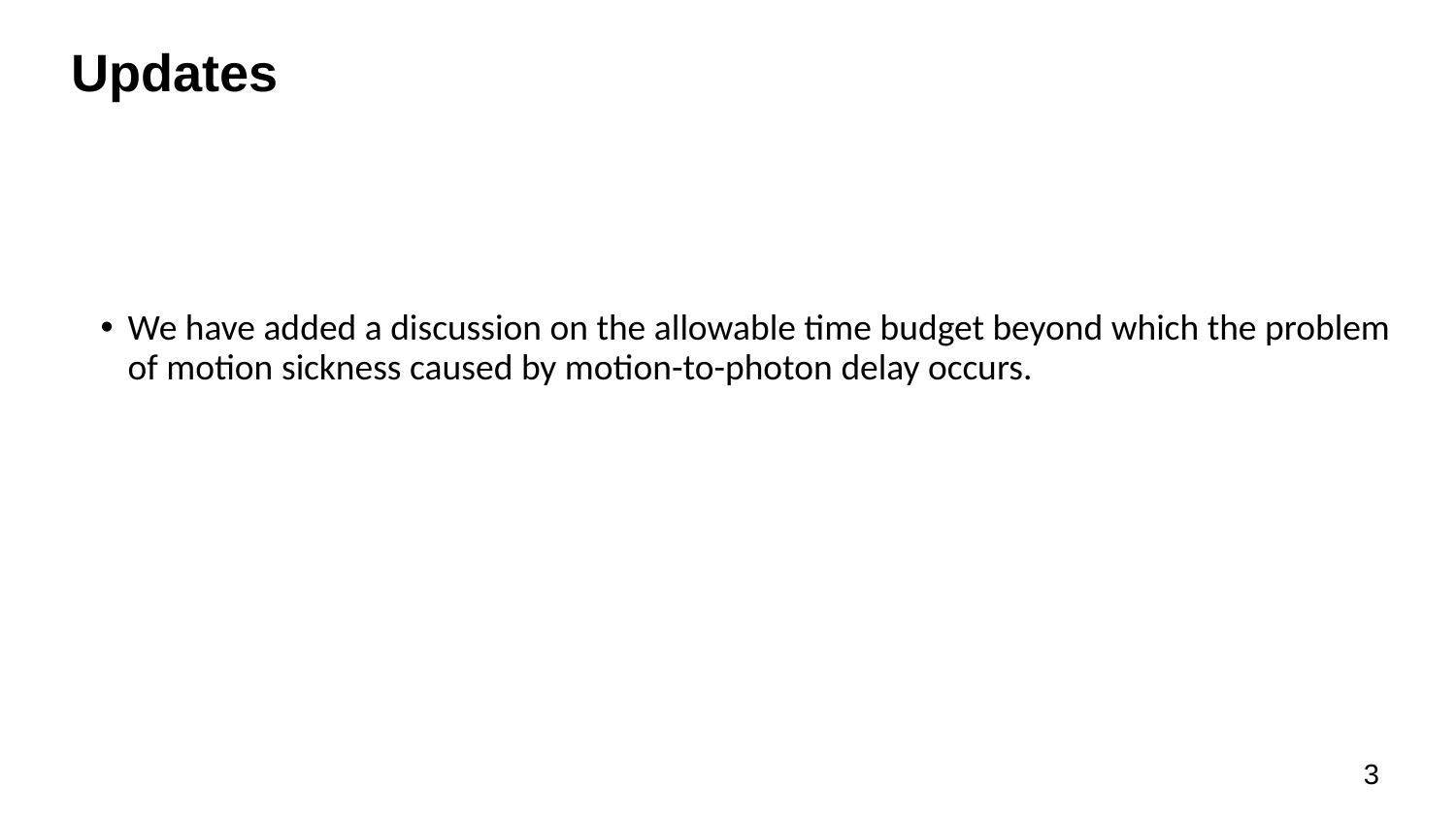

# Updates
We have added a discussion on the allowable time budget beyond which the problem of motion sickness caused by motion-to-photon delay occurs.
3